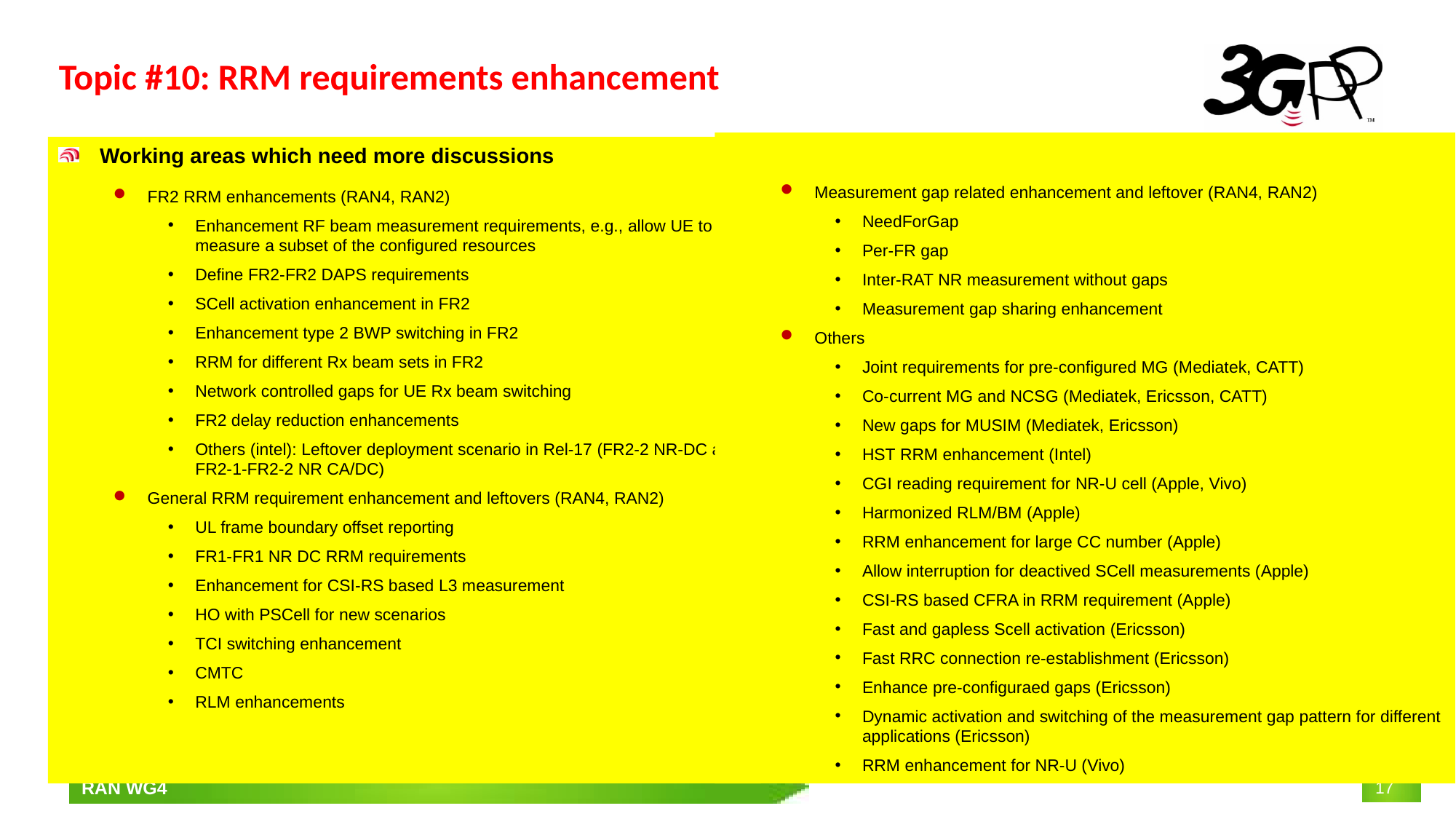

# Topic #10: RRM requirements enhancement

Measurement gap related enhancement and leftover (RAN4, RAN2)
NeedForGap
Per-FR gap
Inter-RAT NR measurement without gaps
Measurement gap sharing enhancement
Others
Joint requirements for pre-configured MG (Mediatek, CATT)
Co-current MG and NCSG (Mediatek, Ericsson, CATT)
New gaps for MUSIM (Mediatek, Ericsson)
HST RRM enhancement (Intel)
CGI reading requirement for NR-U cell (Apple, Vivo)
Harmonized RLM/BM (Apple)
RRM enhancement for large CC number (Apple)
Allow interruption for deactived SCell measurements (Apple)
CSI-RS based CFRA in RRM requirement (Apple)
Fast and gapless Scell activation (Ericsson)
Fast RRC connection re-establishment (Ericsson)
Enhance pre-configuraed gaps (Ericsson)
Dynamic activation and switching of the measurement gap pattern for different applications (Ericsson)
RRM enhancement for NR-U (Vivo)
Working areas which need more discussions
FR2 RRM enhancements (RAN4, RAN2)
Enhancement RF beam measurement requirements, e.g., allow UE to measure a subset of the configured resources
Define FR2-FR2 DAPS requirements
SCell activation enhancement in FR2
Enhancement type 2 BWP switching in FR2
RRM for different Rx beam sets in FR2
Network controlled gaps for UE Rx beam switching
FR2 delay reduction enhancements
Others (intel): Leftover deployment scenario in Rel-17 (FR2-2 NR-DC and FR2-1-FR2-2 NR CA/DC)
General RRM requirement enhancement and leftovers (RAN4, RAN2)
UL frame boundary offset reporting
FR1-FR1 NR DC RRM requirements
Enhancement for CSI-RS based L3 measurement
HO with PSCell for new scenarios
TCI switching enhancement
CMTC
RLM enhancements